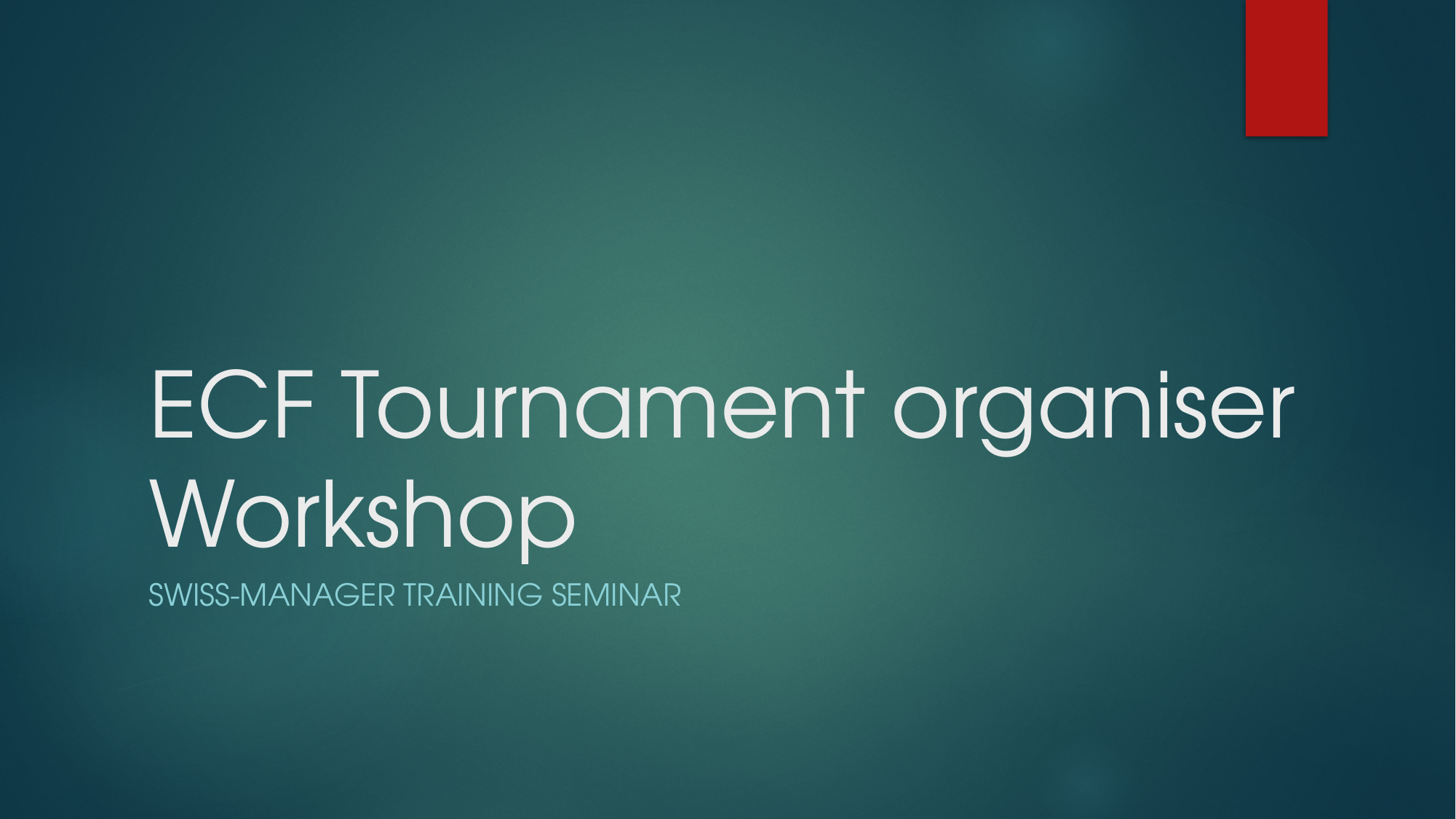

# ECF Tournament organiser Workshop
Swiss-Manager Training Seminar